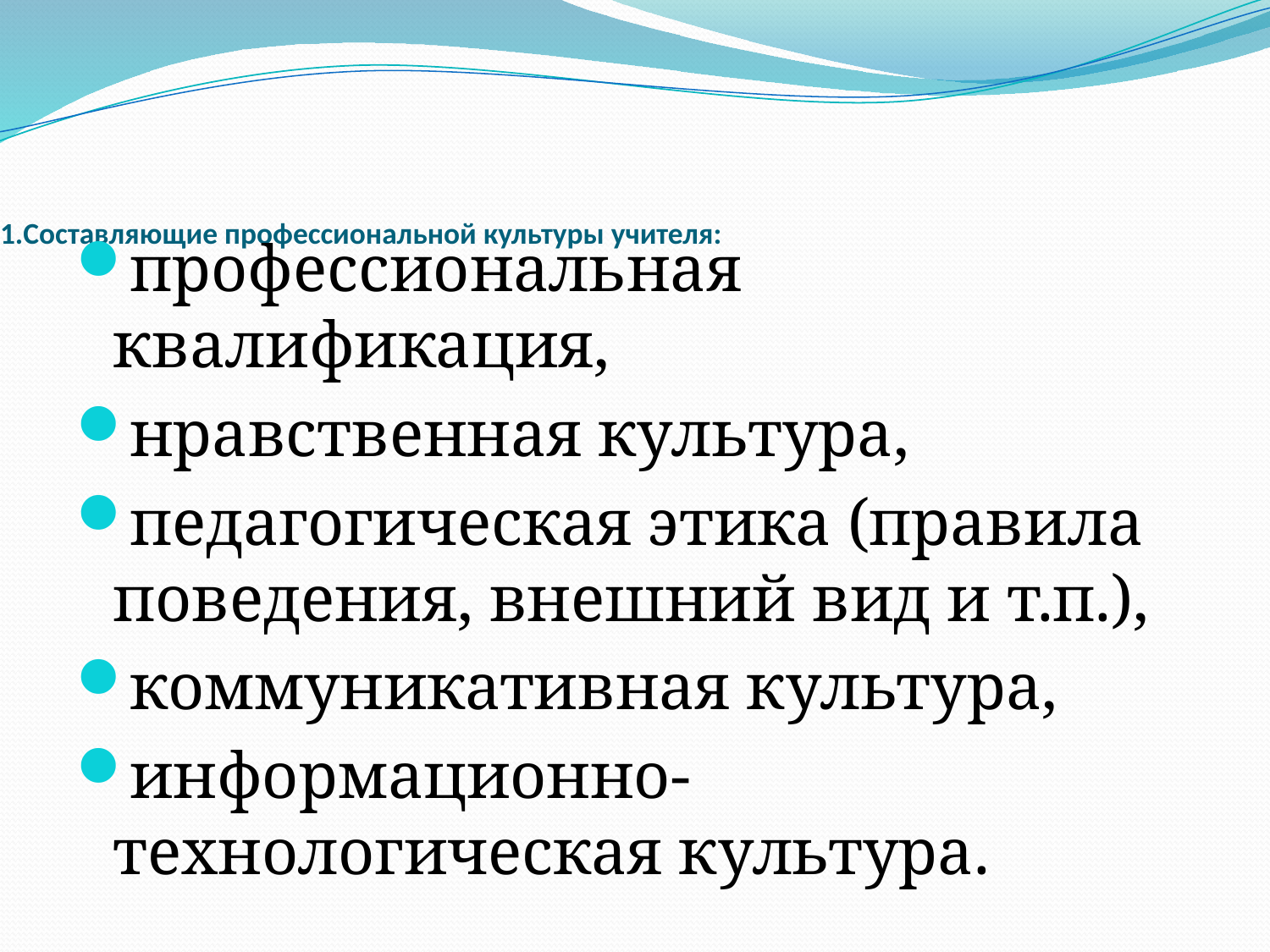

# 1.Составляющие профессиональной культуры учителя:
профессиональная квалификация,
нравственная культура,
педагогическая этика (правила поведения, внешний вид и т.п.),
коммуникативная культура,
информационно-технологическая культура.